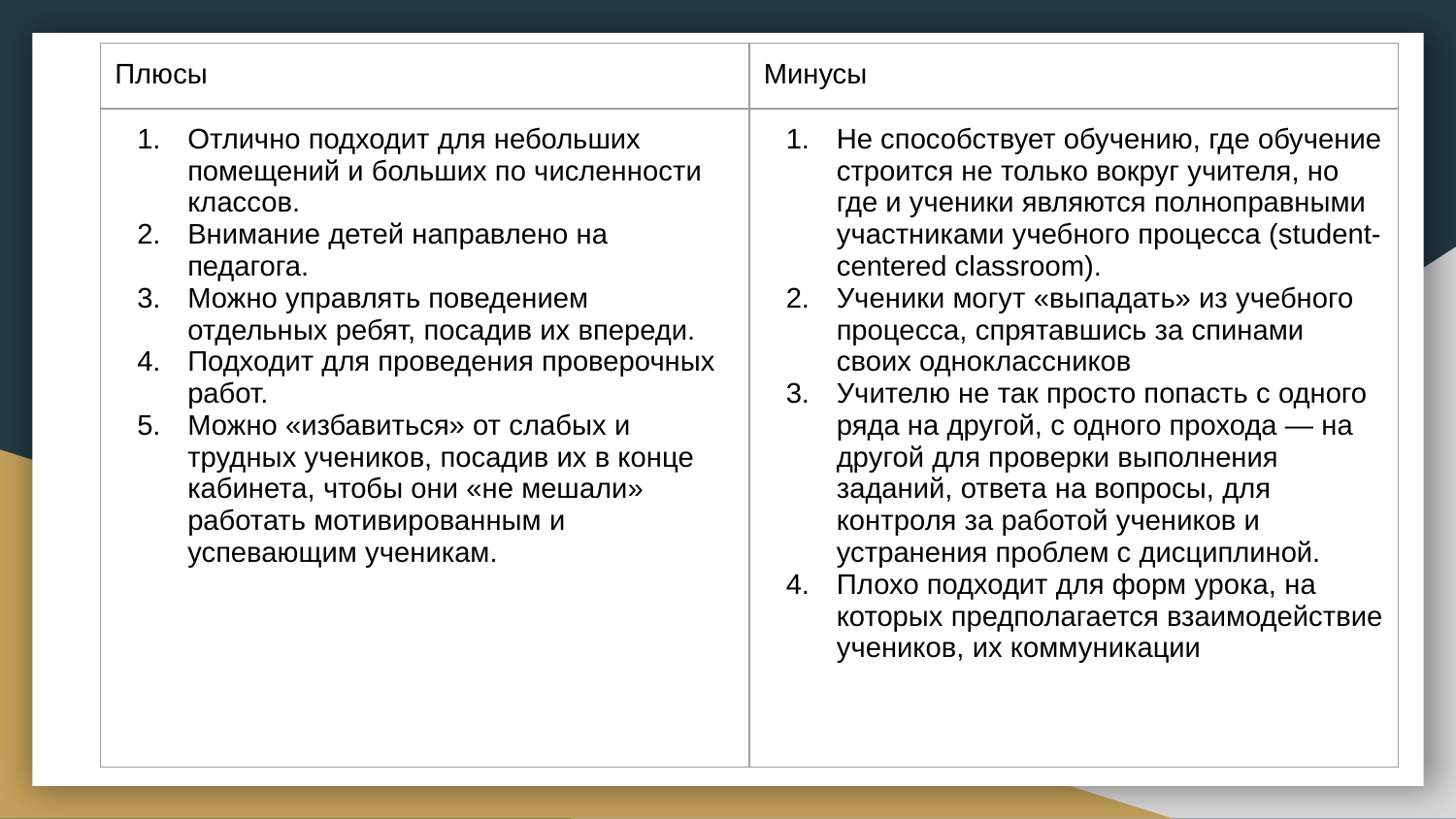

| Плюсы | Минусы |
| --- | --- |
| Отлично подходит для небольших помещений и больших по численности классов. Внимание детей направлено на педагога. Можно управлять поведением отдельных ребят, посадив их впереди. Подходит для проведения проверочных работ. Можно «избавиться» от слабых и трудных учеников, посадив их в конце кабинета, чтобы они «не мешали» работать мотивированным и успевающим ученикам. | Не способствует обучению, где обучение строится не только вокруг учителя, но где и ученики являются полноправными участниками учебного процесса (student-centered classroom). Ученики могут «выпадать» из учебного процесса, спрятавшись за спинами своих одноклассников Учителю не так просто попасть с одного ряда на другой, с одного прохода — на другой для проверки выполнения заданий, ответа на вопросы, для контроля за работой учеников и устранения проблем с дисциплиной. Плохо подходит для форм урока, на которых предполагается взаимодействие учеников, их коммуникации |